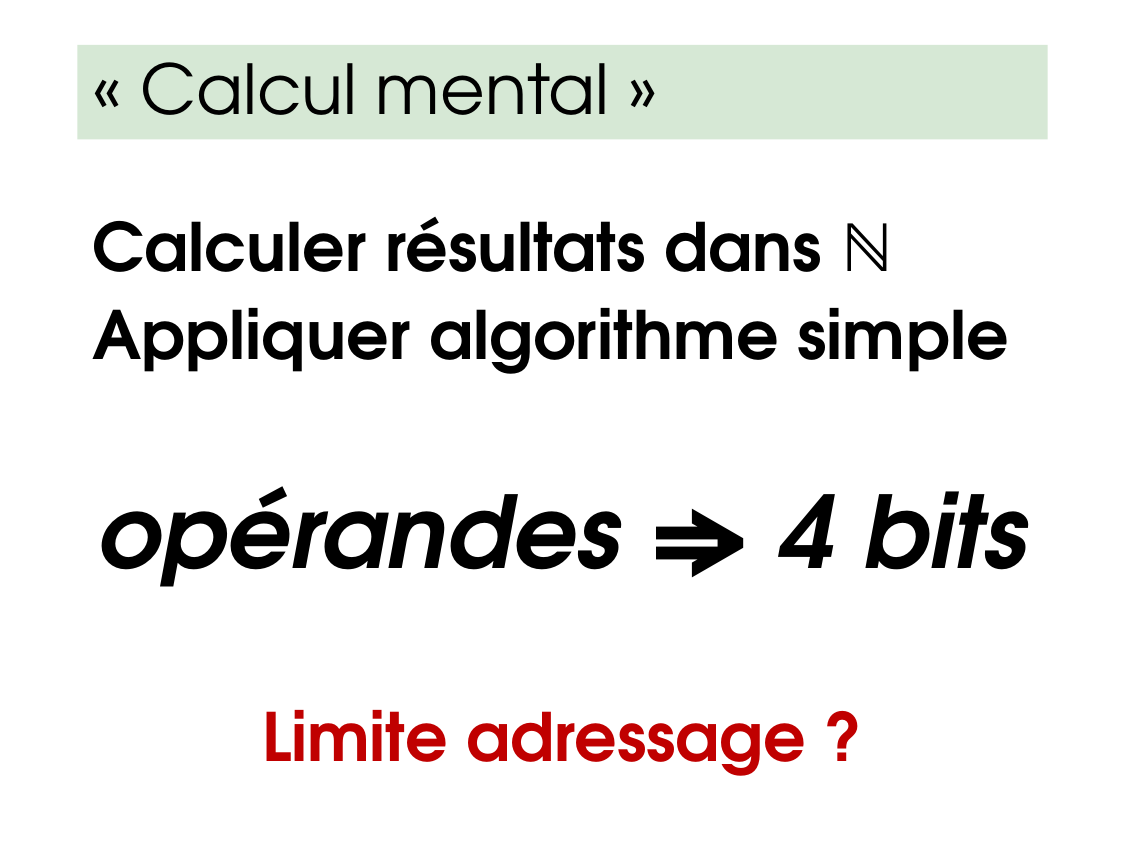

# « Calcul mental »

Calculer résultats dans ℕ
Appliquer algorithme simple

Limite adressage ?

opérandes ⇒ 4 bits